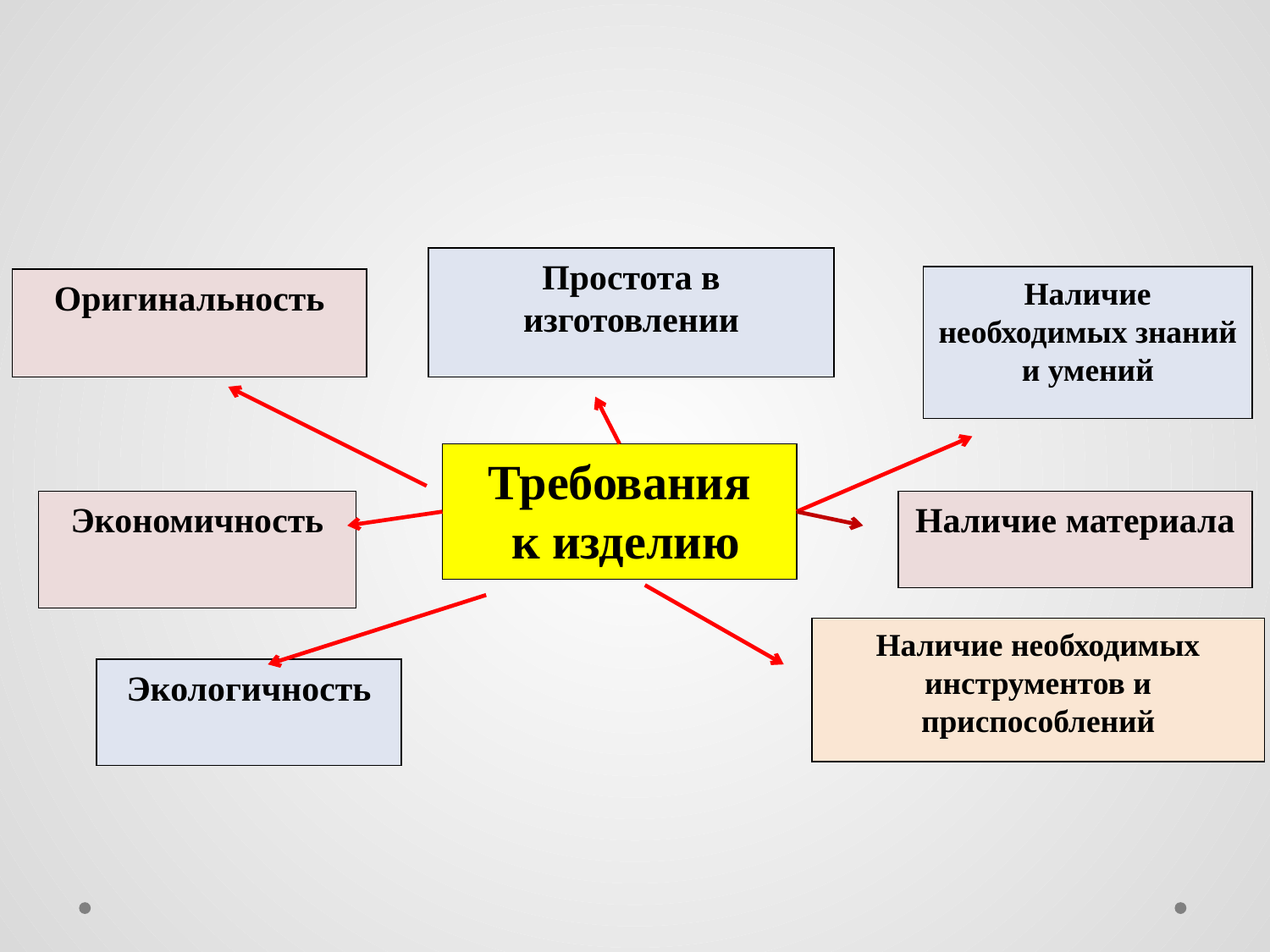

Простота в изготовлении
Наличие необходимых знаний и умений
Оригинальность
Требования
 к изделию
Экономичность
Наличие материала
Наличие необходимых инструментов и приспособлений
Экологичность